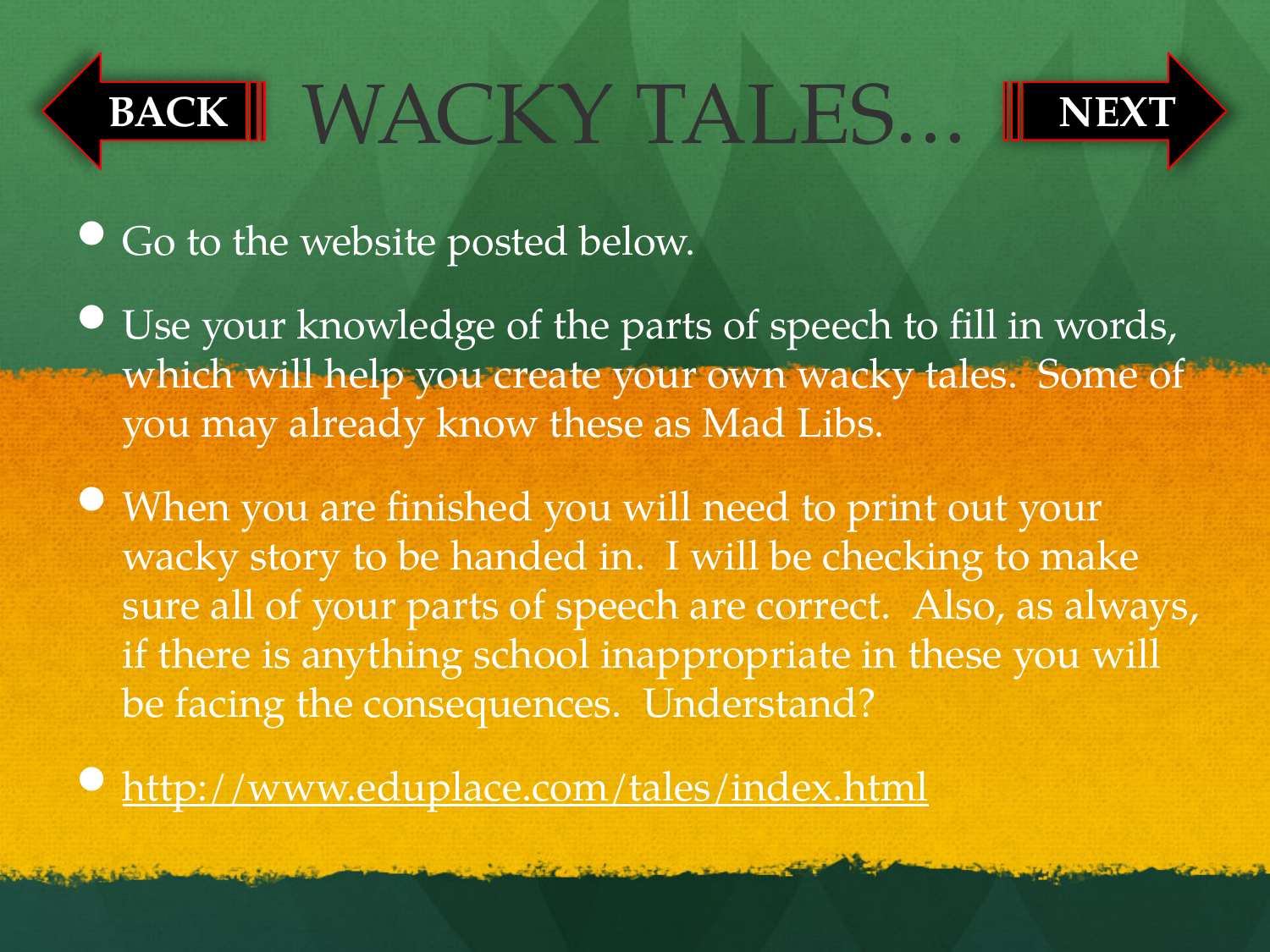

# WACKY TALES…

BACK

NEXT
Go to the website posted below.
Use your knowledge of the parts of speech to fill in words, which will help you create your own wacky tales.  Some of you may already know these as Mad Libs.
When you are finished you will need to print out your wacky story to be handed in.  I will be checking to make sure all of your parts of speech are correct.  Also, as always, if there is anything school inappropriate in these you will be facing the consequences.  Understand?
http://www.eduplace.com/tales/index.html